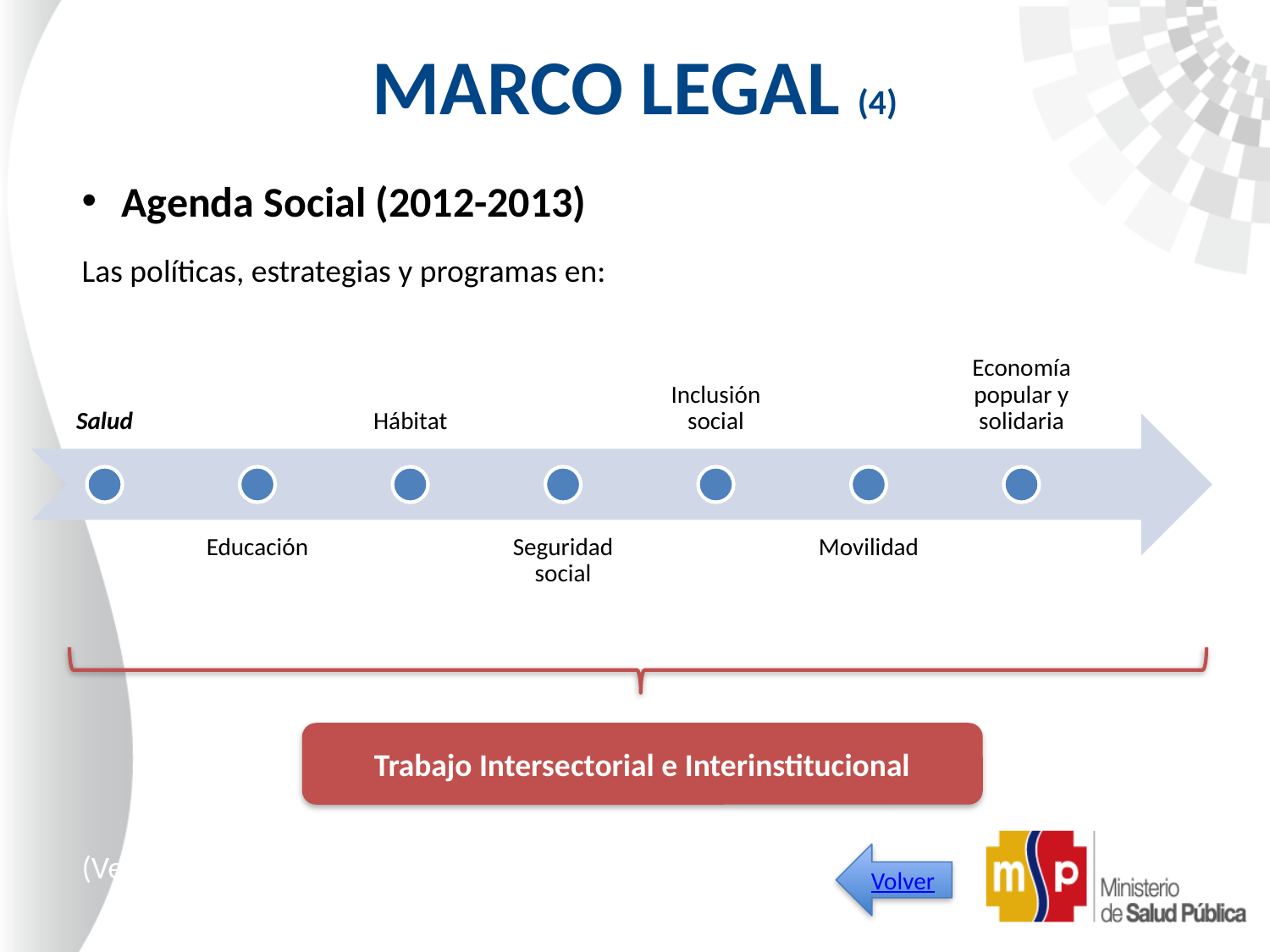

# MARCO LEGAL (4)

 Agenda Social (2012-2013)
Las políticas, estrategias y programas en:

(Ver anexo) – Lineamientos estratégicos, Proyectos emblemáticos, Planificación
Salud
Educación
Hábitat
Seguridad social
Inclusión social
Movilidad
Economía popular y solidaria
Trabajo Intersectorial e Interinstitucional
Volver